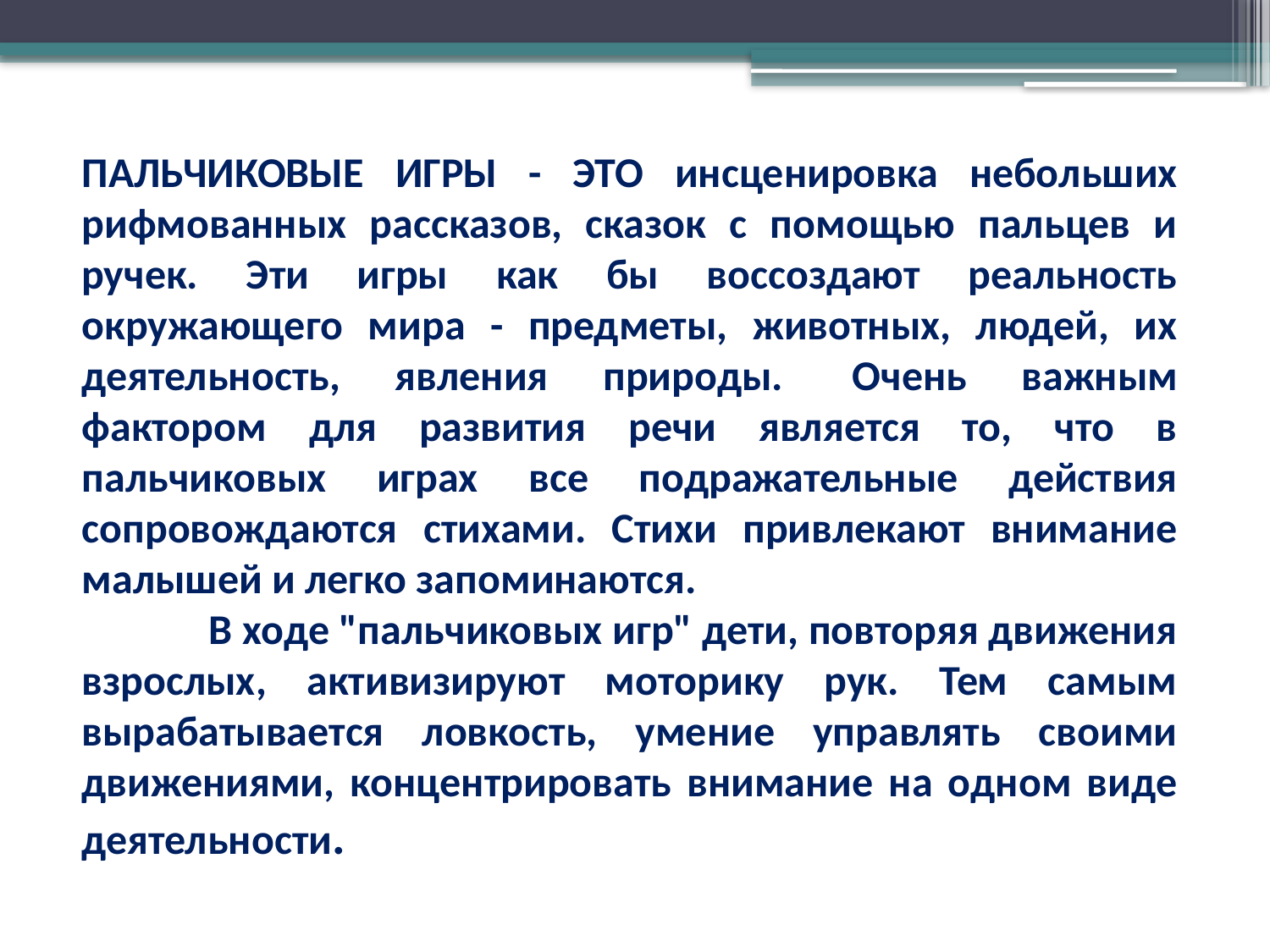

ПАЛЬЧИКОВЫЕ ИГРЫ - ЭТО инсценировка небольших рифмованных рассказов, сказок с помощью пальцев и ручек. Эти игры как бы воссоздают реальность окружающего мира - предметы, животных, людей, их деятельность, явления природы. 	Очень важным фактором для развития речи является то, что в пальчиковых играх все подражательные действия сопровождаются стихами. Стихи привлекают внимание малышей и легко запоминаются.
	В ходе "пальчиковых игр" дети, повторяя движения взрослых, активизируют моторику рук. Тем самым вырабатывается ловкость, умение управлять своими движениями, концентрировать внимание на одном виде деятельности.